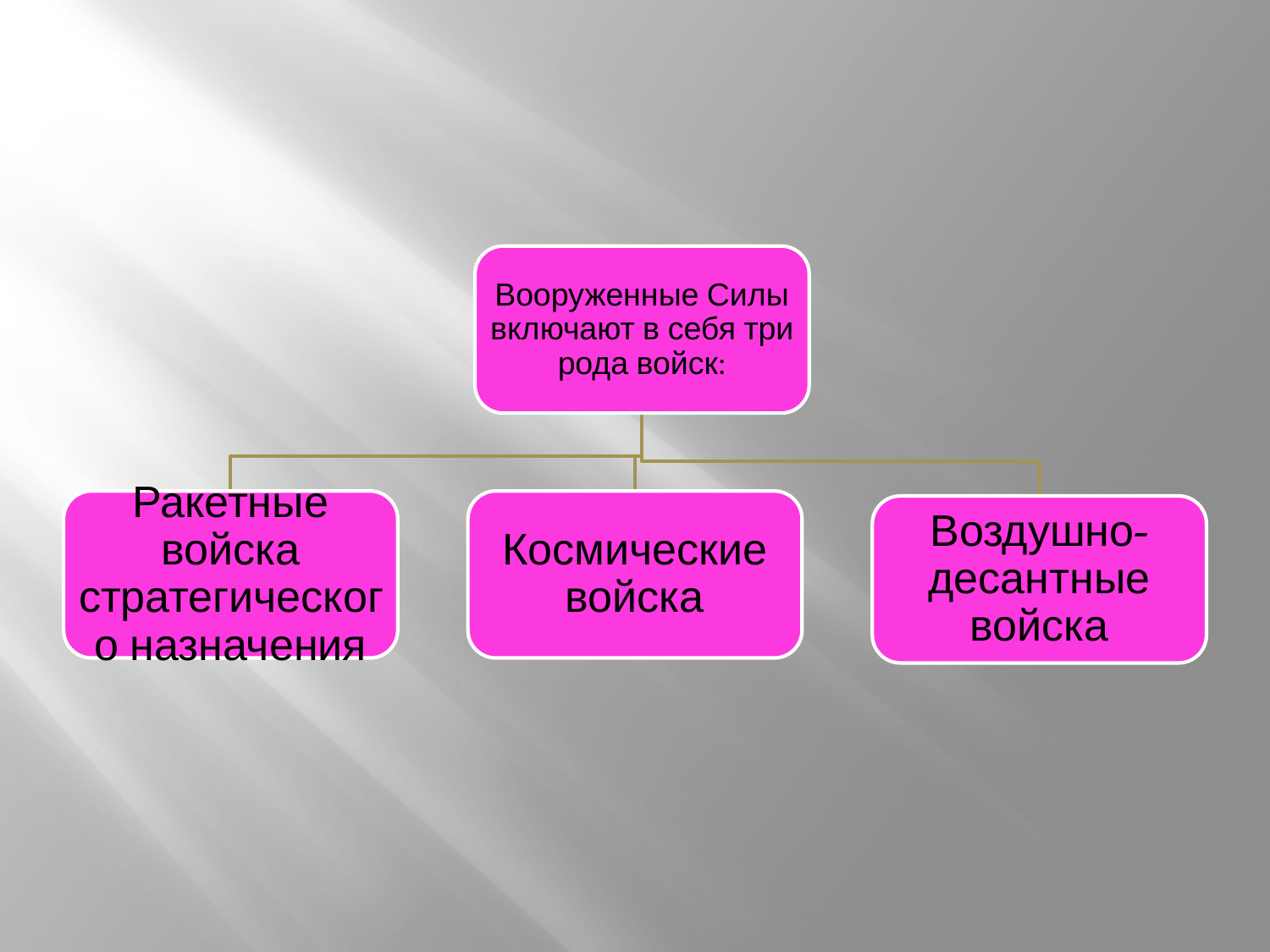

Вооруженные Силы включают в себя три рода войск:
Ракетные войска стратегического назначения
Космические войска
Воздушно-десантные войска
#